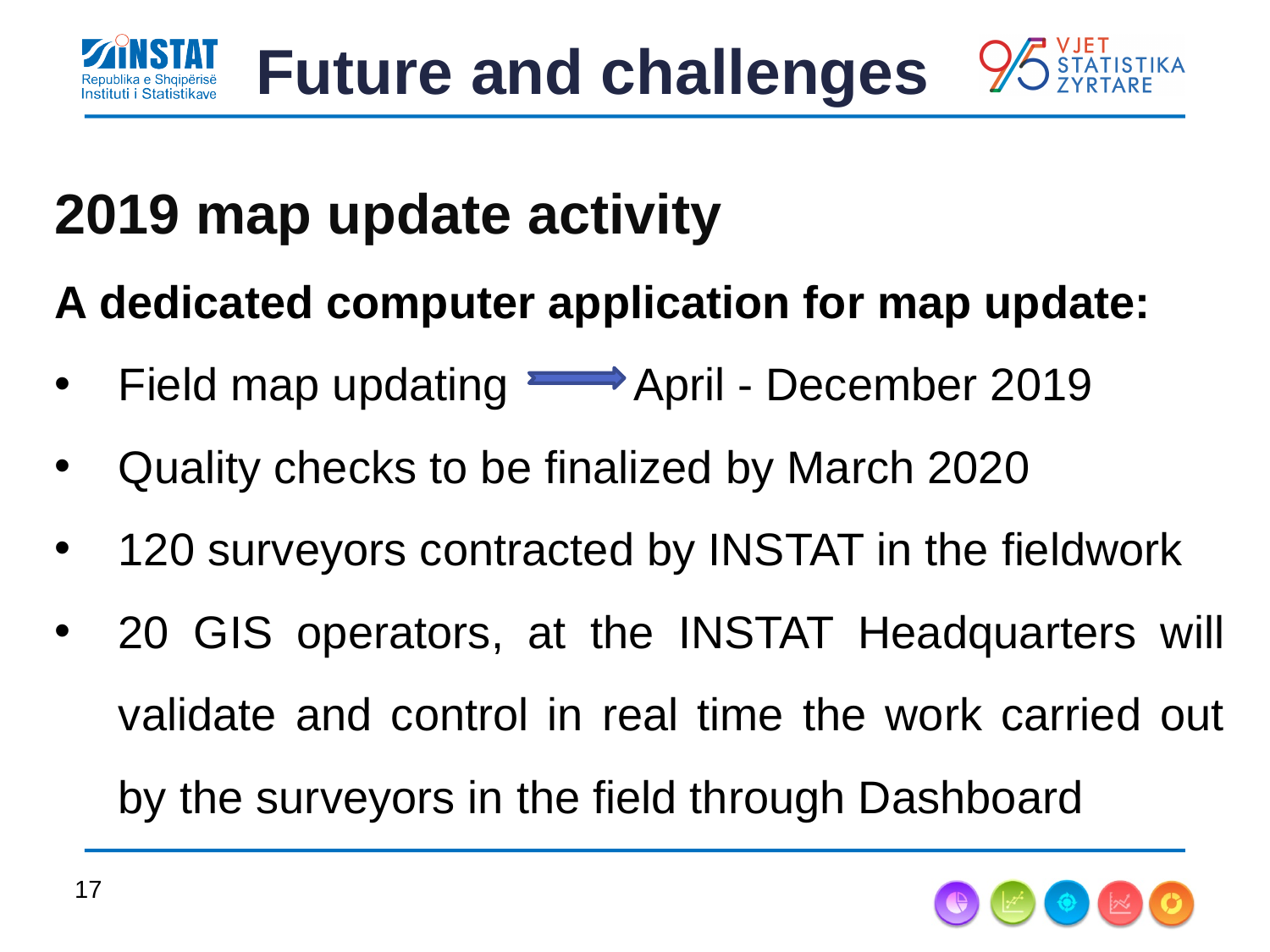

# Future and challenges
2019 map update activity
A dedicated computer application for map update:
Field map updating          April - December 2019
Quality checks to be finalized by March 2020
120 surveyors contracted by INSTAT in the fieldwork
20 GIS operators, at the INSTAT Headquarters will validate and control in real time the work carried out by the surveyors in the field through Dashboard

Jan
17